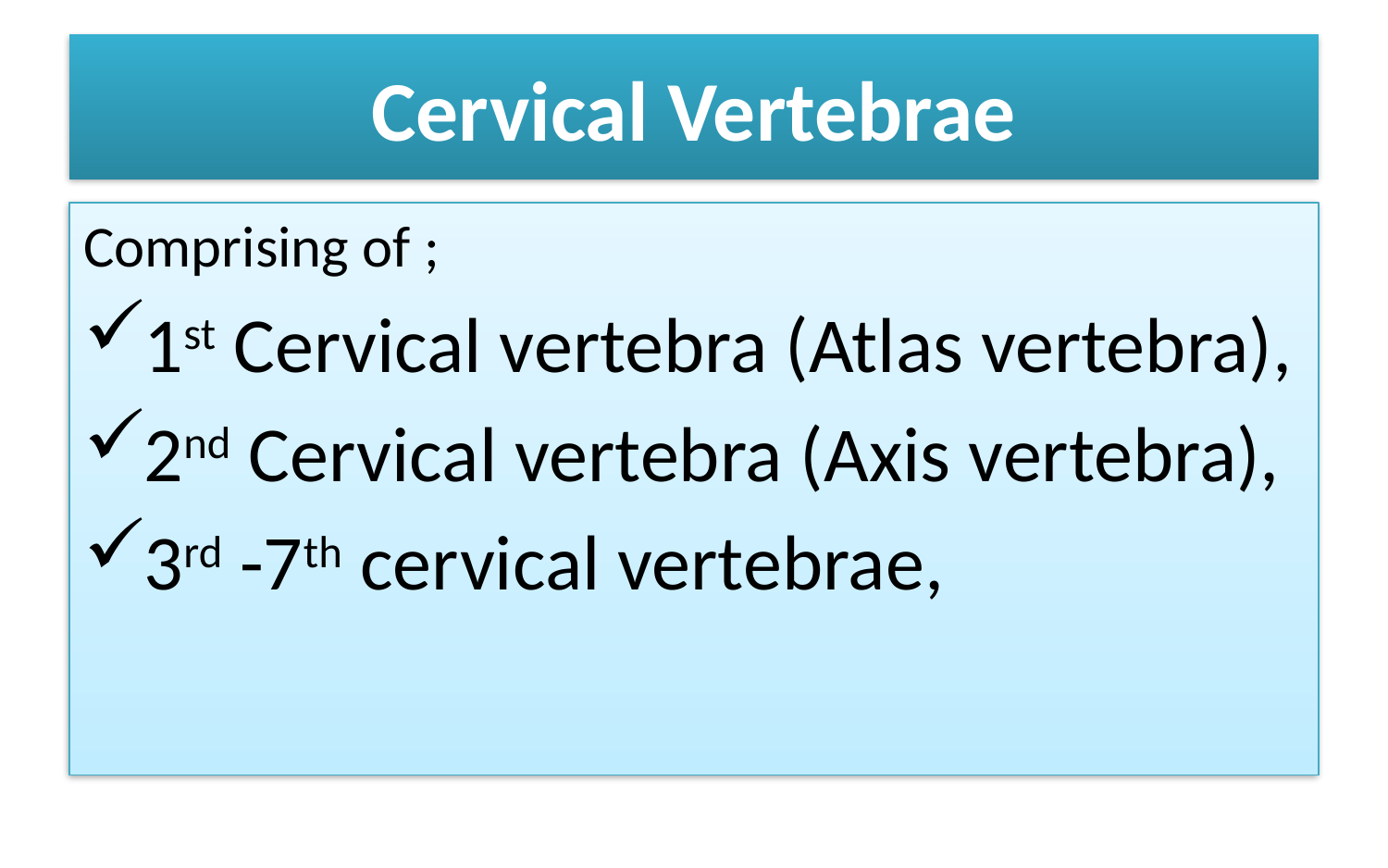

# Cervical Vertebrae
Comprising of ;
1st Cervical vertebra (Atlas vertebra),
2nd Cervical vertebra (Axis vertebra),
3rd -7th cervical vertebrae,